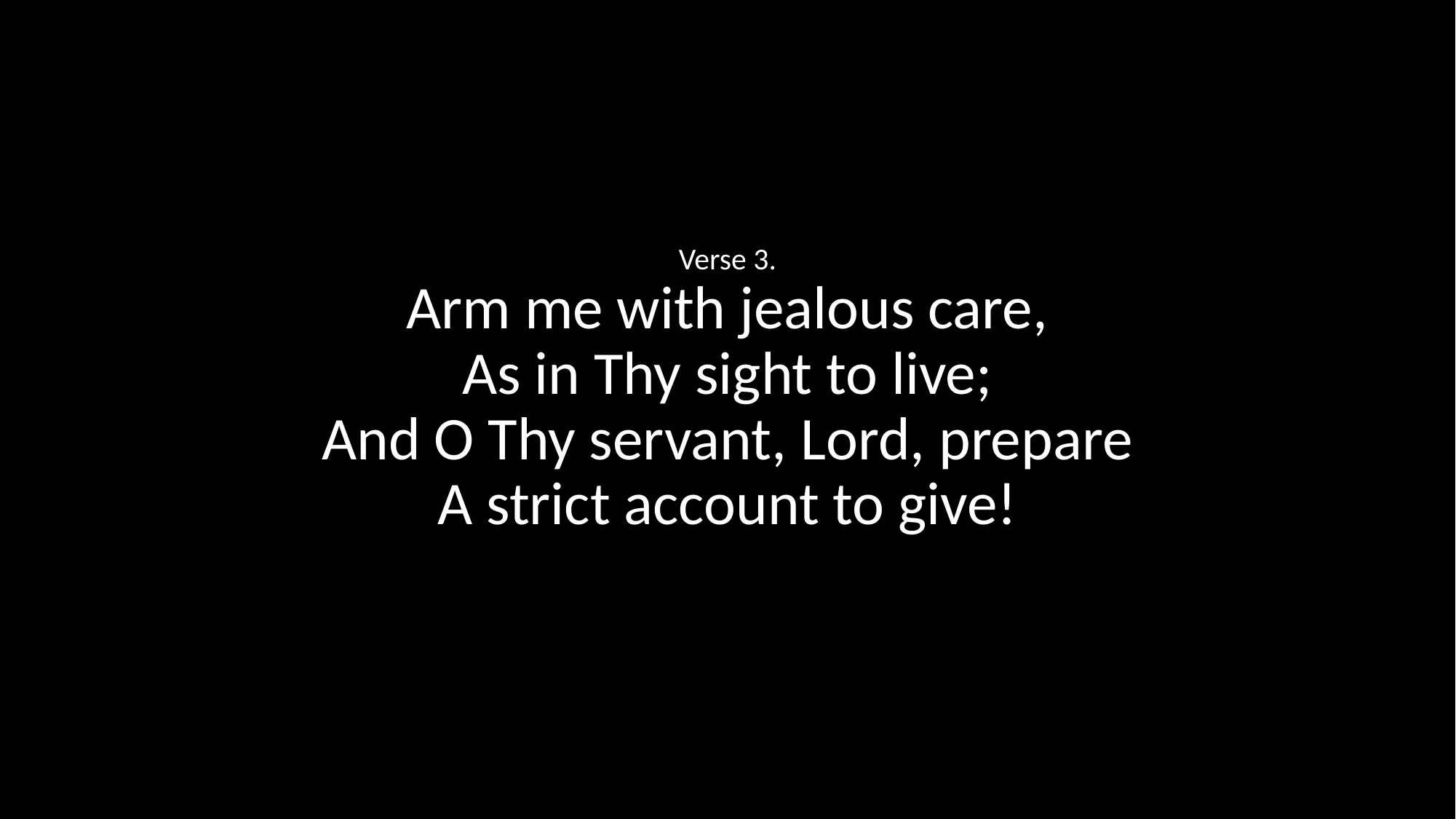

Verse 3.
Arm me with jealous care,
As in Thy sight to live;
And O Thy servant, Lord, prepare
A strict account to give!